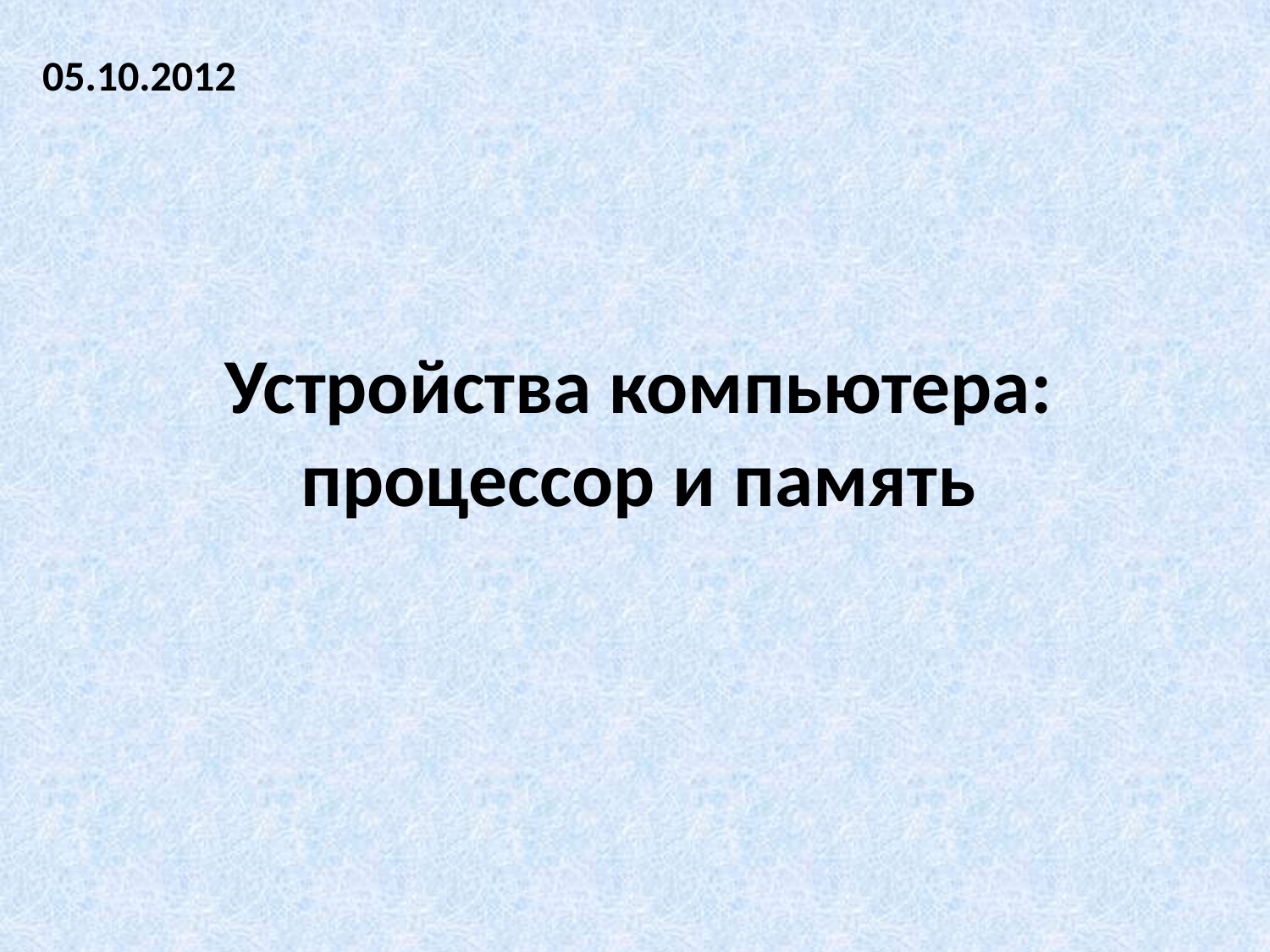

05.10.2012
# Устройства компьютера: процессор и память